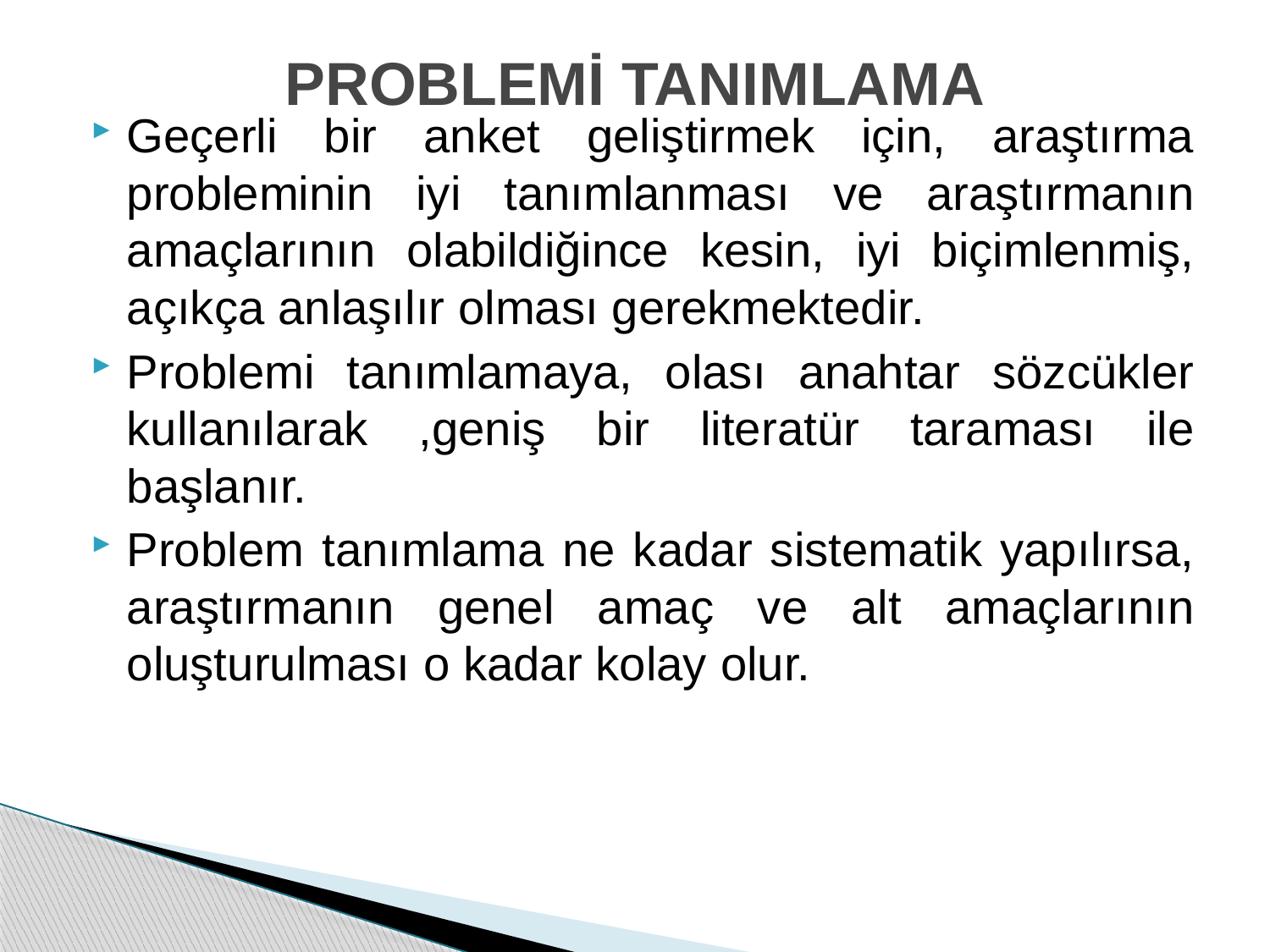

# PROBLEMİ TANIMLAMA
Geçerli bir anket geliştirmek için, araştırma probleminin iyi tanımlanması ve araştırmanın amaçlarının olabildiğince kesin, iyi biçimlenmiş, açıkça anlaşılır olması gerekmektedir.
Problemi tanımlamaya, olası anahtar sözcükler kullanılarak ,geniş bir literatür taraması ile başlanır.
Problem tanımlama ne kadar sistematik yapılırsa, araştırmanın genel amaç ve alt amaçlarının oluşturulması o kadar kolay olur.